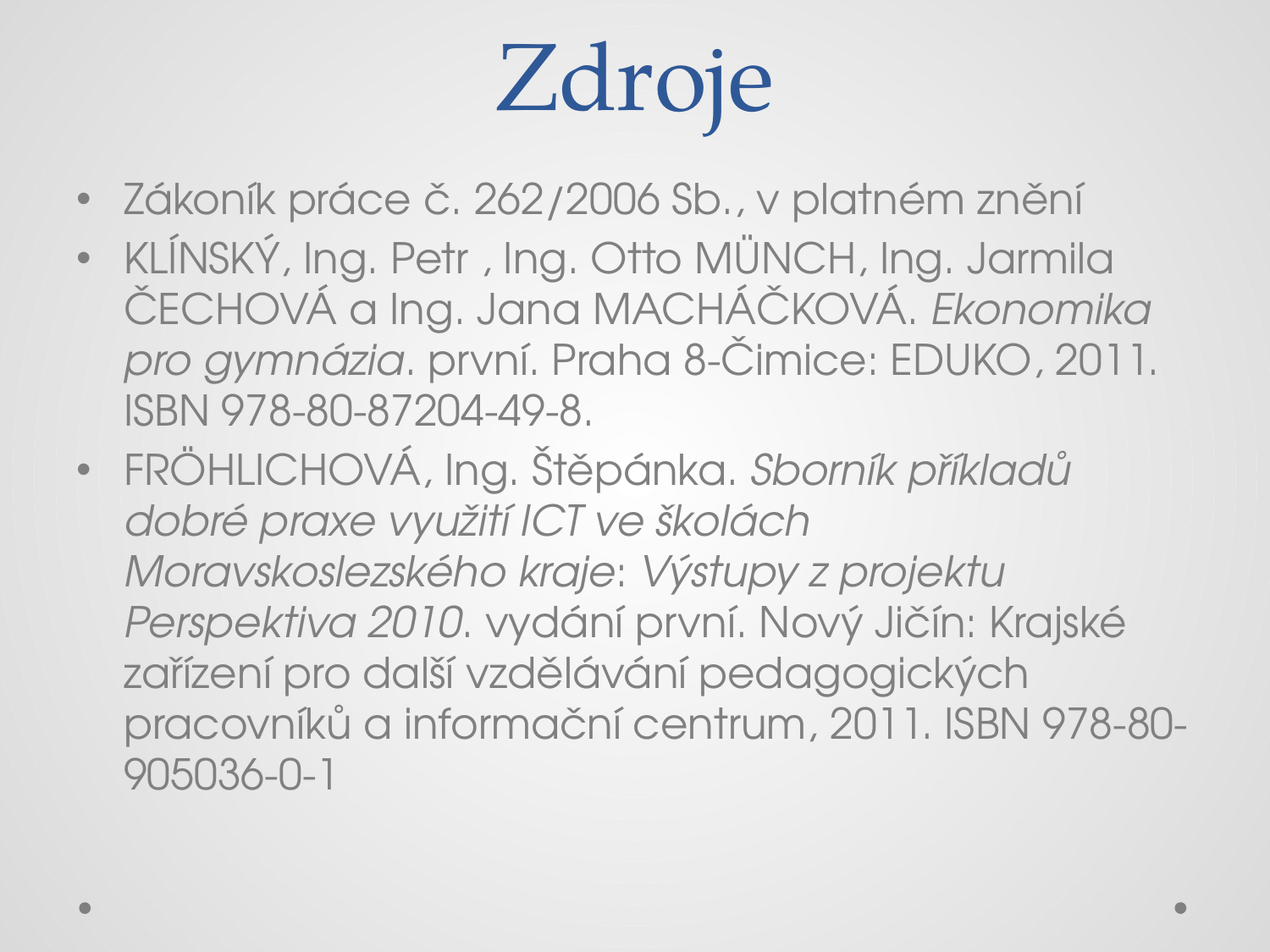

# Zdroje
Zákoník práce č. 262/2006 Sb., v platném znění
KLÍNSKÝ, Ing. Petr , Ing. Otto MÜNCH, Ing. Jarmila ČECHOVÁ a Ing. Jana MACHÁČKOVÁ. Ekonomika pro gymnázia. první. Praha 8-Čimice: EDUKO, 2011. ISBN 978-80-87204-49-8.
FRÖHLICHOVÁ, Ing. Štěpánka. Sborník příkladů dobré praxe využití ICT ve školách Moravskoslezského kraje: Výstupy z projektu Perspektiva 2010. vydání první. Nový Jičín: Krajské zařízení pro další vzdělávání pedagogických pracovníků a informační centrum, 2011. ISBN 978-80-905036-0-1